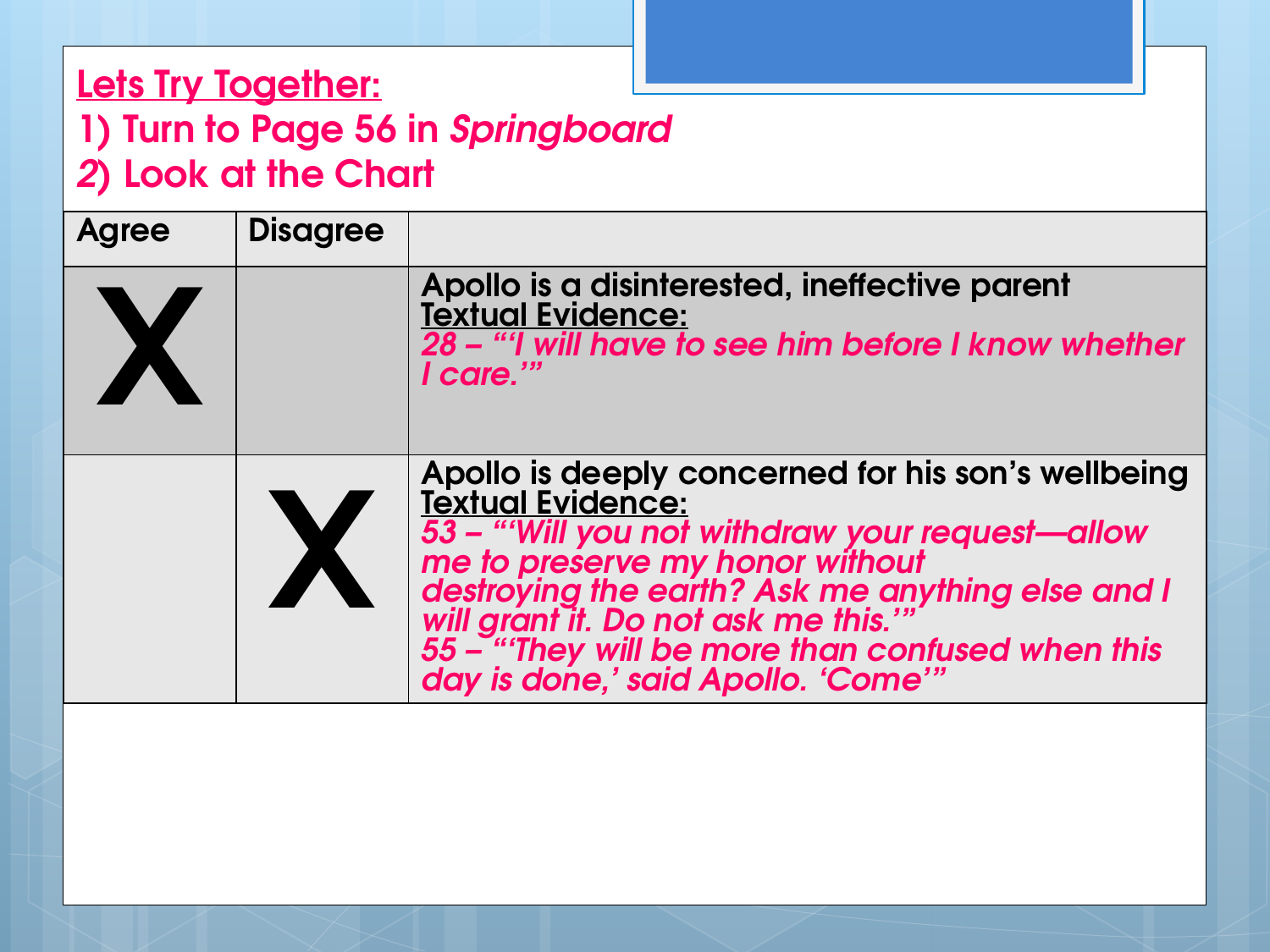

# Lets Try Together: 1) Turn to Page 56 in Springboard 2) Look at the Chart
| Agree | Disagree |  |
| --- | --- | --- |
| X |  | Apollo is a disinterested, ineffective parent Textual Evidence: 28 – “‘I will have to see him before I know whether I care.’” |
|  | X | Apollo is deeply concerned for his son’s wellbeing Textual Evidence: 53 – “‘Will you not withdraw your request—allow me to preserve my honor without destroying the earth? Ask me anything else and I will grant it. Do not ask me this.’” 55 – “‘They will be more than confused when this day is done,’ said Apollo. ‘Come’” |